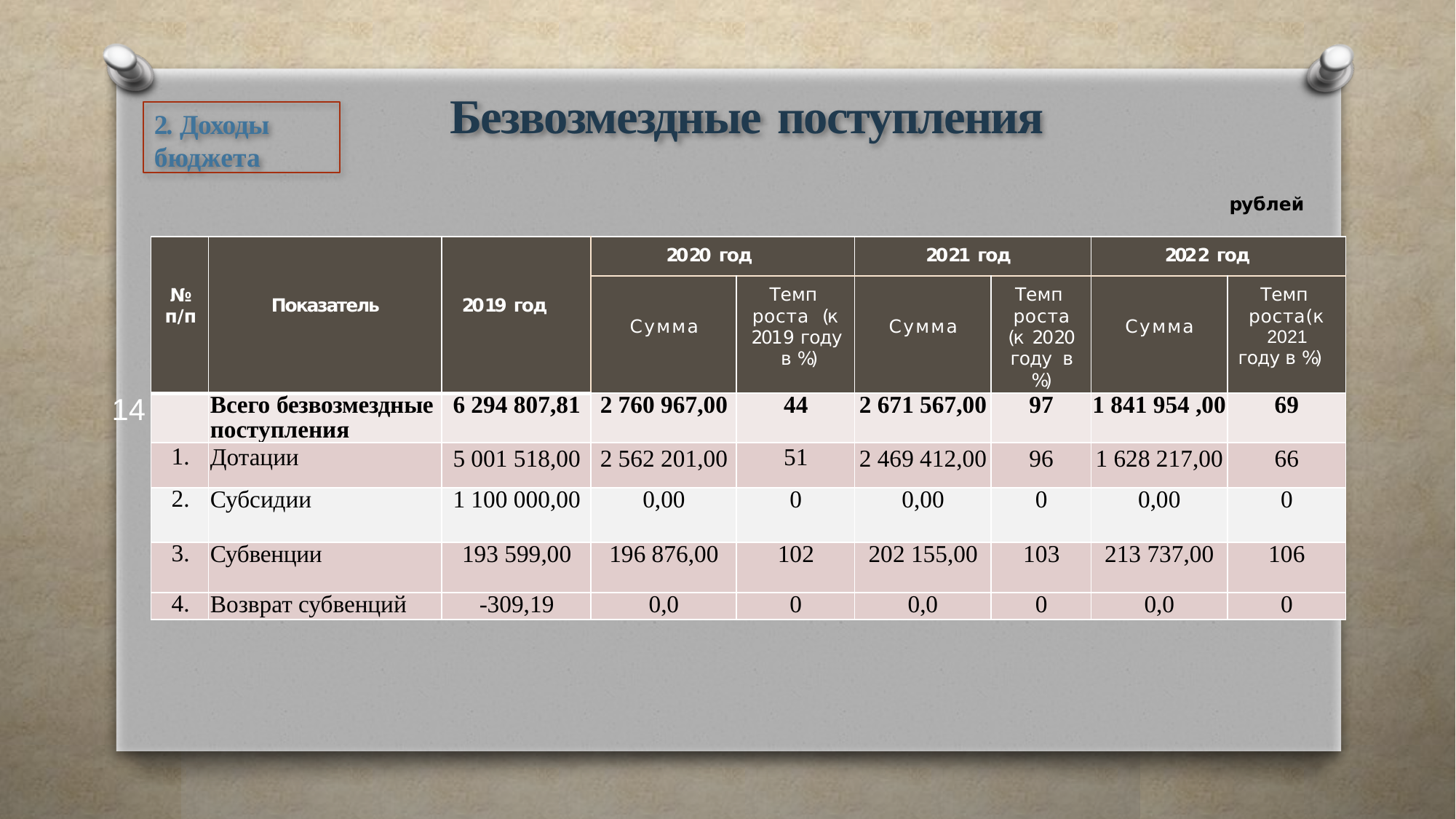

# Безвозмездные поступления
2. Доходы  бюджета
рублей
| № п/п | Показатель | 2019 год | 2020 год |  | 2021 год |  | 2022 год |  |
| --- | --- | --- | --- | --- | --- | --- | --- | --- |
|  |  |  | Сумма | Темп роста (к 2019 году в %) | Сумма | Темп роста (к 2020 году в %) | Сумма | Темп роста(к 2021 году в %) |
|  | Всего безвозмездные поступления | 6 294 807,81 | 2 760 967,00 | 44 | 2 671 567,00 | 97 | 1 841 954 ,00 | 69 |
| 1. | Дотации | 5 001 518,00 | 2 562 201,00 | 51 | 2 469 412,00 | 96 | 1 628 217,00 | 66 |
| 2. | Субсидии | 1 100 000,00 | 0,00 | 0 | 0,00 | 0 | 0,00 | 0 |
| 3. | Субвенции | 193 599,00 | 196 876,00 | 102 | 202 155,00 | 103 | 213 737,00 | 106 |
| 4. | Возврат субвенций | -309,19 | 0,0 | 0 | 0,0 | 0 | 0,0 | 0 |
14